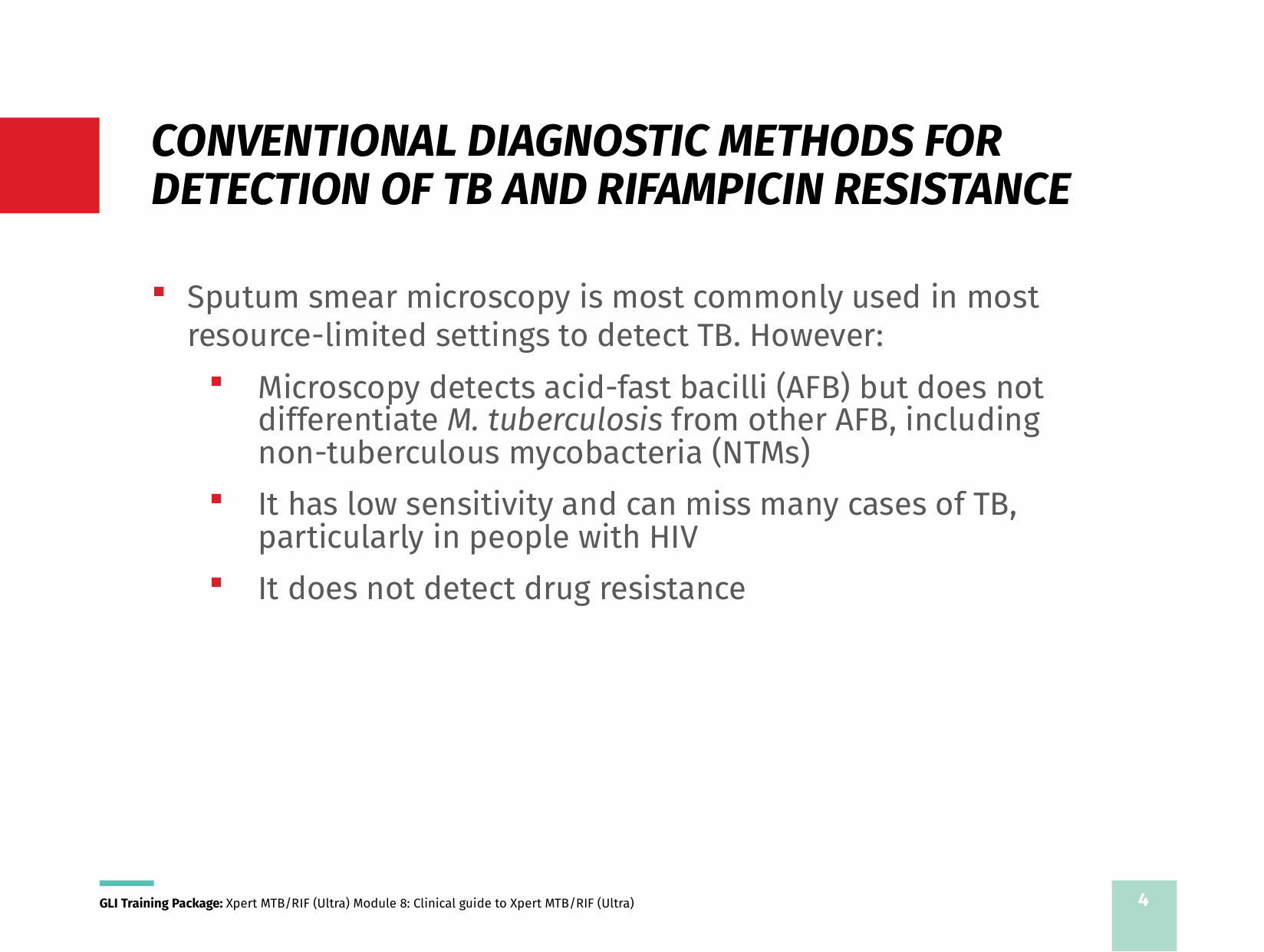

# CONVENTIONAL DIAGNOSTIC METHODS FOR DETECTION OF TB AND RIFAMPICIN RESISTANCE
Sputum smear microscopy is most commonly used in most resource-limited settings to detect TB. However:
Microscopy detects acid-fast bacilli (AFB) but does not differentiate M. tuberculosis from other AFB, including non-tuberculous mycobacteria (NTMs)
It has low sensitivity and can miss many cases of TB, particularly in people with HIV
It does not detect drug resistance